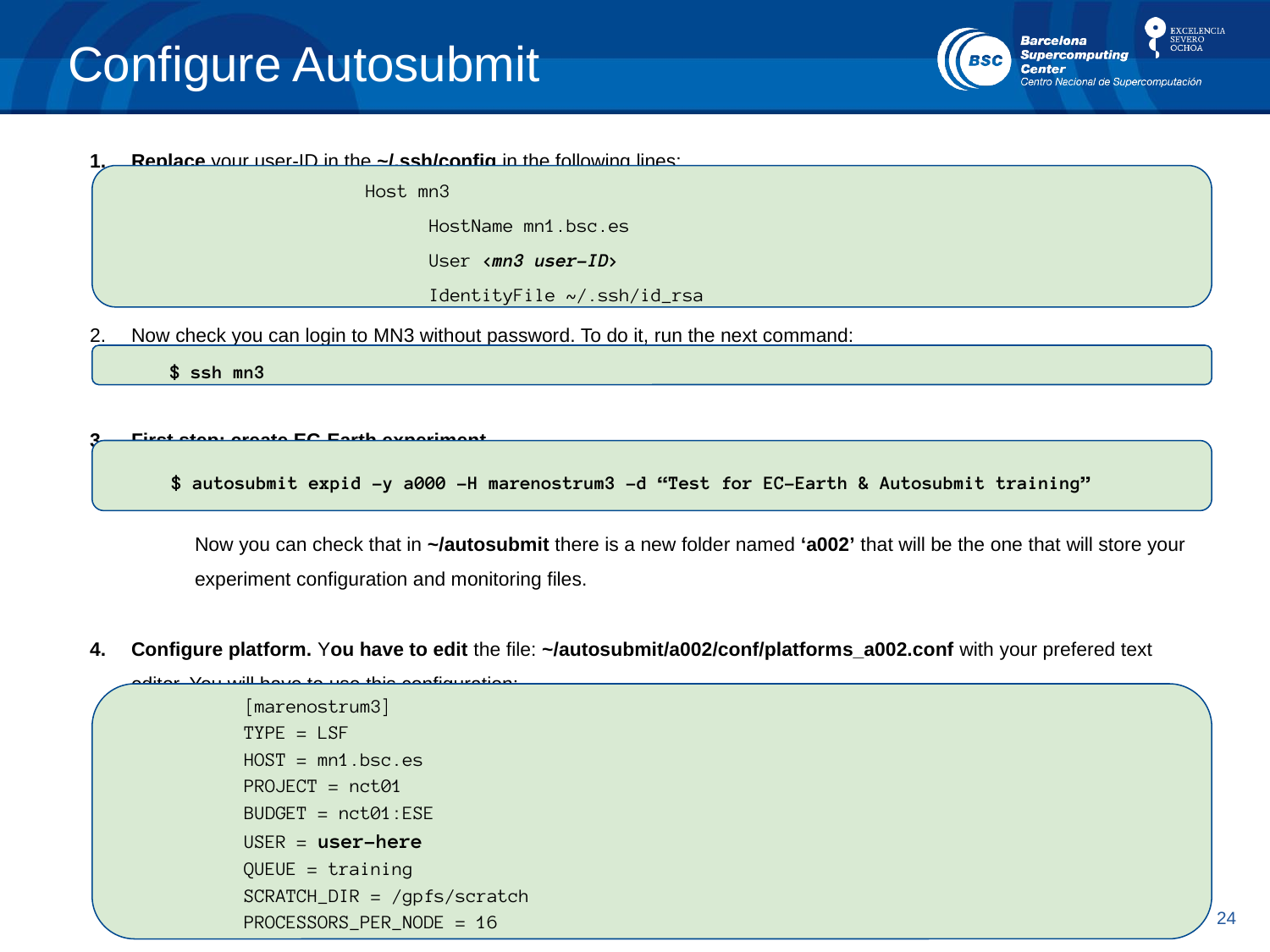

# Configure Autosubmit
Replace your user-ID in the ~/.ssh/config in the following lines:

Now check you can login to MN3 without password. To do it, run the next command:

First step: create EC-Earth experiment

Now you can check that in ~/autosubmit there is a new folder named ‘a002’ that will be the one that will store your experiment configuration and monitoring files.

Configure platform. You have to edit the file: ~/autosubmit/a002/conf/platforms_a002.conf with your prefered text editor. You will have to use this configuration:

Host mn3
HostName mn1.bsc.es
User <mn3 user-ID>
IdentityFile ~/.ssh/id_rsa
$ ssh mn3
$ autosubmit expid -y a000 -H marenostrum3 -d “Test for EC-Earth & Autosubmit training”
[marenostrum3]
TYPE = LSF
HOST = mn1.bsc.es
PROJECT = nct01
BUDGET = nct01:ESE
USER = user-here
QUEUE = training
SCRATCH_DIR = /gpfs/scratch
PROCESSORS_PER_NODE = 16